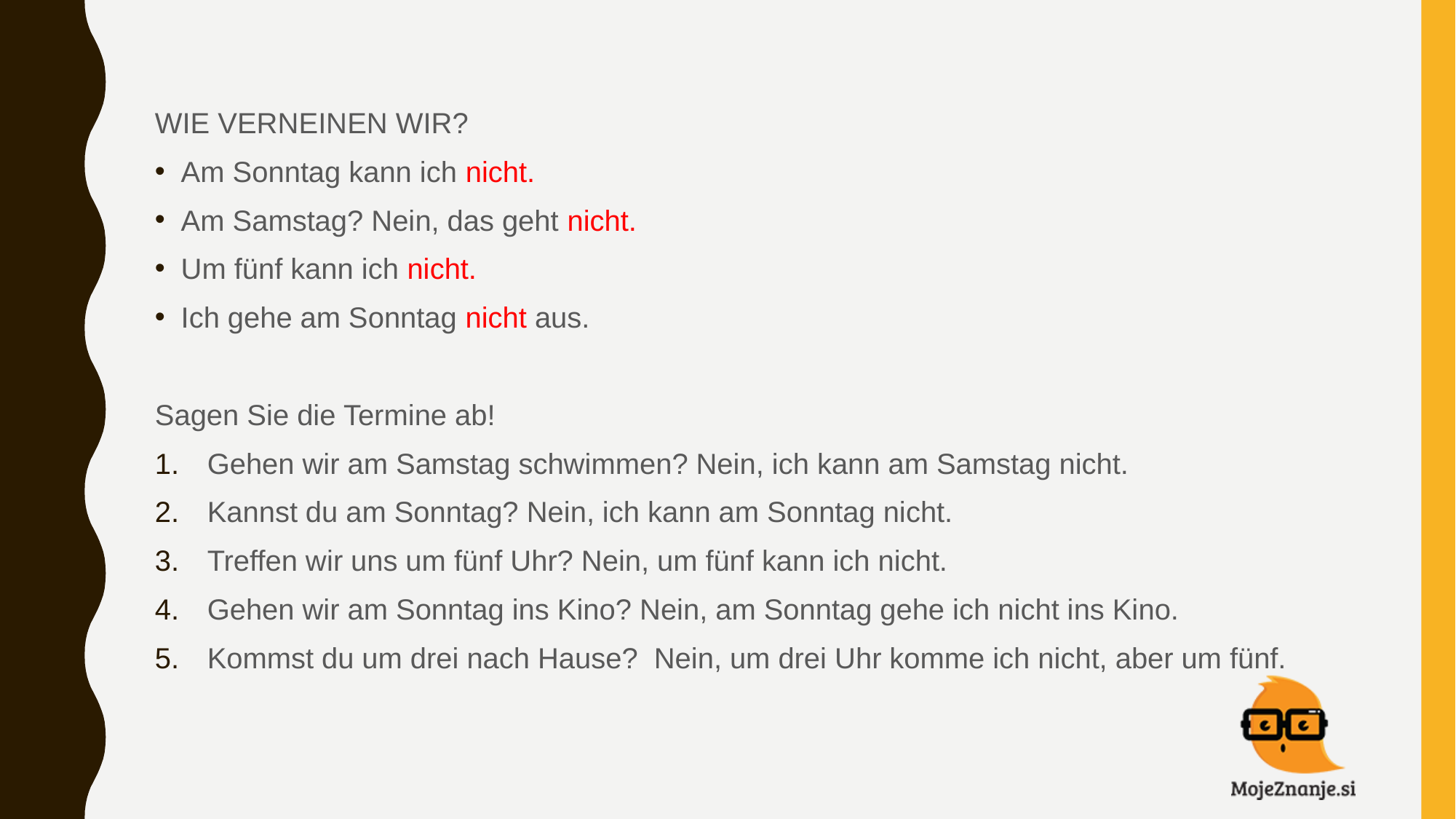

WIE VERNEINEN WIR?
Am Sonntag kann ich nicht.
Am Samstag? Nein, das geht nicht.
Um fünf kann ich nicht.
Ich gehe am Sonntag nicht aus.

Sagen Sie die Termine ab!
Gehen wir am Samstag schwimmen? Nein, ich kann am Samstag nicht.
Kannst du am Sonntag? Nein, ich kann am Sonntag nicht.
Treffen wir uns um fünf Uhr? Nein, um fünf kann ich nicht.
Gehen wir am Sonntag ins Kino? Nein, am Sonntag gehe ich nicht ins Kino.
Kommst du um drei nach Hause?  Nein, um drei Uhr komme ich nicht, aber um fünf.